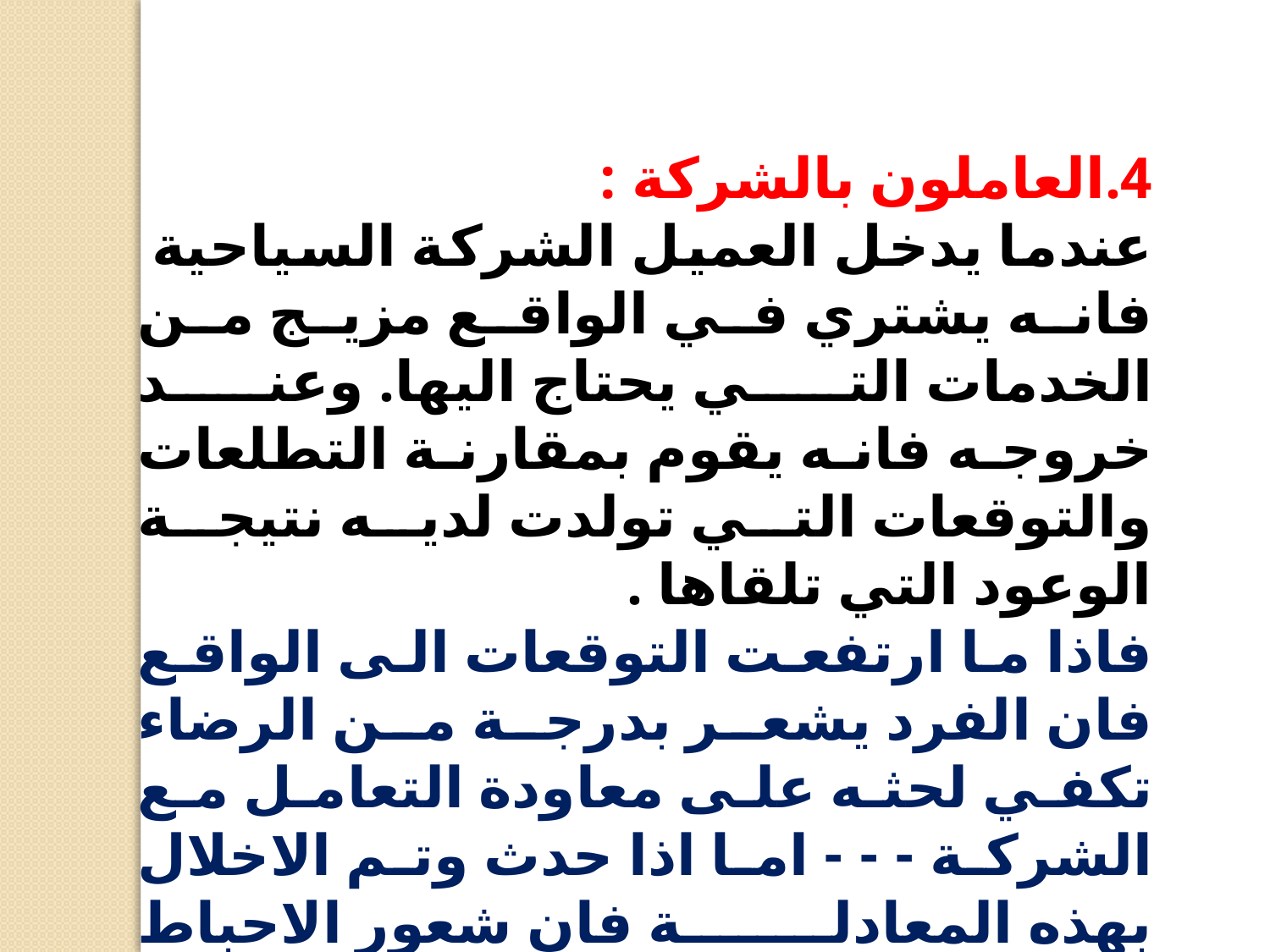

4.العاملون بالشركة :
عندما يدخل العميل الشركة السياحية  فانه يشتري في الواقع مزيج من الخدمات التي يحتاج اليها. وعند خروجه فانه يقوم بمقارنة التطلعات والتوقعات التي تولدت لديه نتيجة الوعود التي تلقاها .
فاذا ما ارتفعت التوقعات الى الواقع فان الفرد يشعر بدرجة من الرضاء تكفي لحثه على معاودة التعامل مع الشركة - - - اما اذا حدث وتم الاخلال بهذه المعادلة فان شعور الاحباط وخيبة الامل تجعل السائح يقاطع الشركة بل ويصبح مصدر تشويه لسمعته.